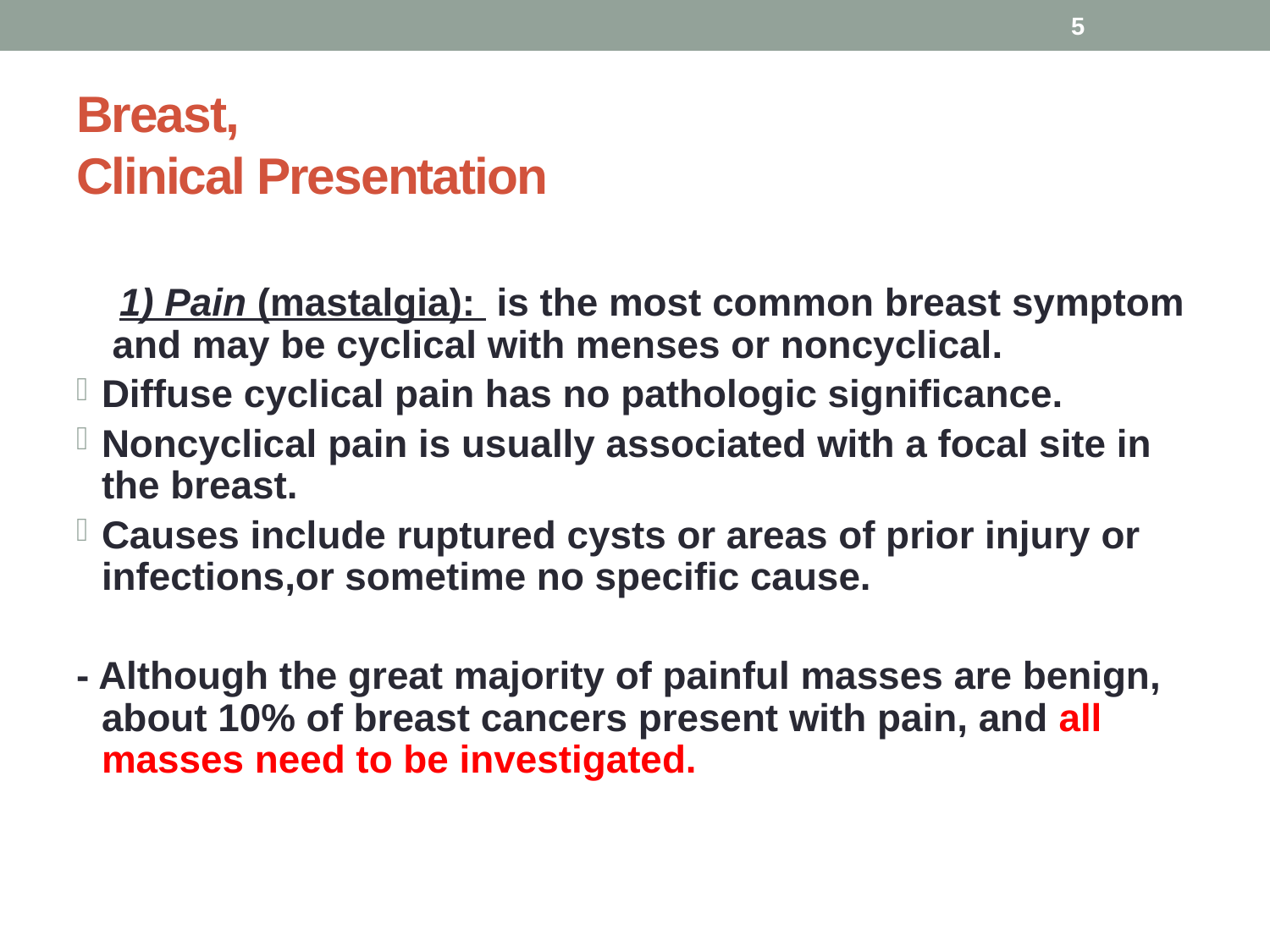

5
# Breast, Clinical Presentation

    1) Pain (mastalgia):  is the most common breast symptom  and may be cyclical with menses or noncyclical.
Diffuse cyclical pain has no pathologic significance.
Noncyclical pain is usually associated with a focal site in the breast.
Causes include ruptured cysts or areas of prior injury or infections,or sometime no specific cause.

- Although the great majority of painful masses are benign, about 10% of breast cancers present with pain, and all masses need to be investigated.